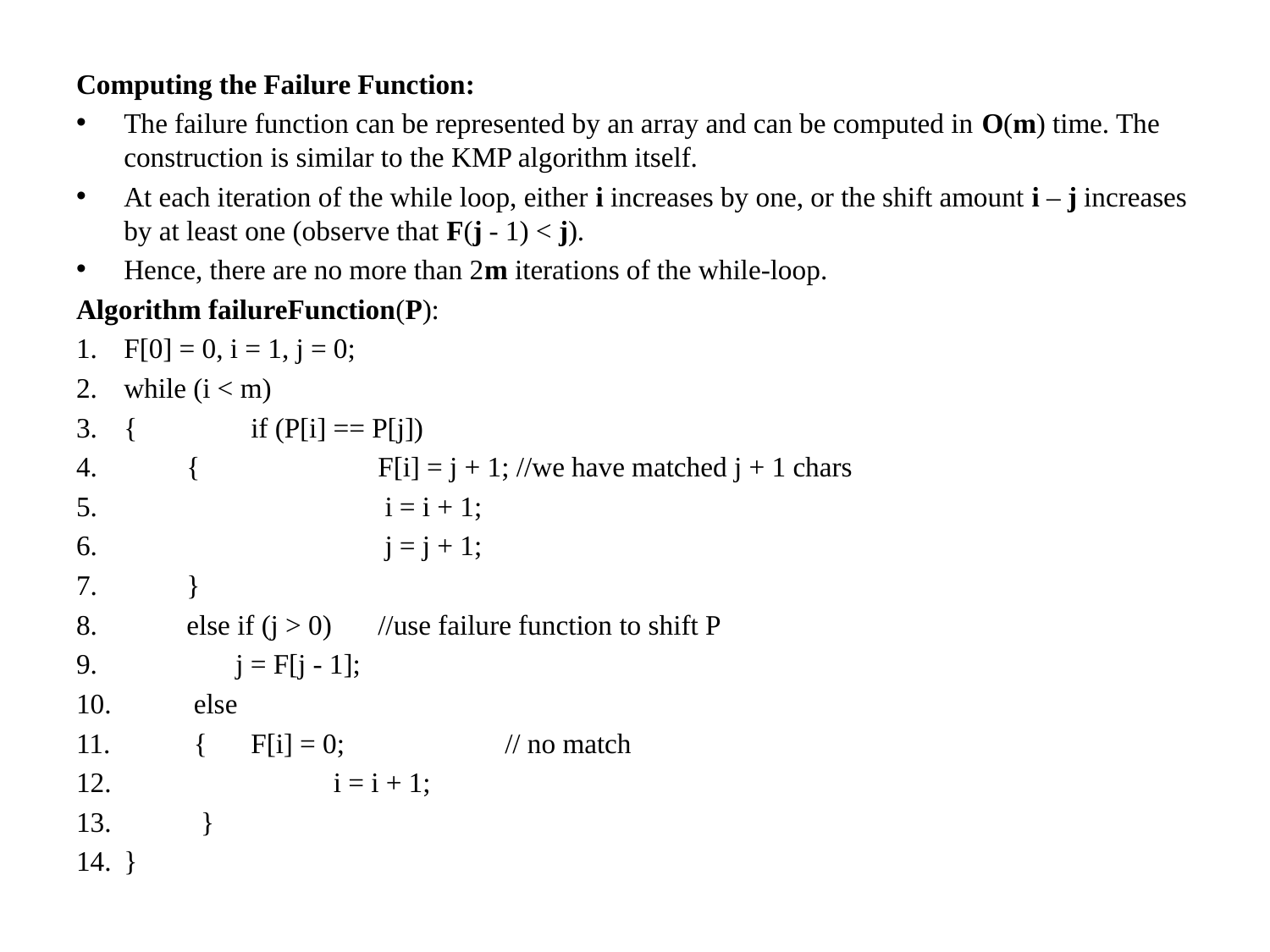

Computing the Failure Function:
The failure function can be represented by an array and can be computed in O(m) time. The construction is similar to the KMP algorithm itself.
At each iteration of the while loop, either i increases by one, or the shift amount i – j increases by at least one (observe that F(j - 1) < j).
Hence, there are no more than 2m iterations of the while-loop.
Algorithm failureFunction(P):
F[0] = 0, i = 1, j = 0;
while (i < m)
{	if (P[i] == P[j])
         {	 	F[i] = j + 1; //we have matched j + 1 chars
         		 i = i + 1;
        		 j = j + 1;
         }
         else if (j > 0)	//use failure function to shift P
                j = F[j - 1];
          else
          {	F[i] = 0;		// no match
                              i = i + 1;
           }
}